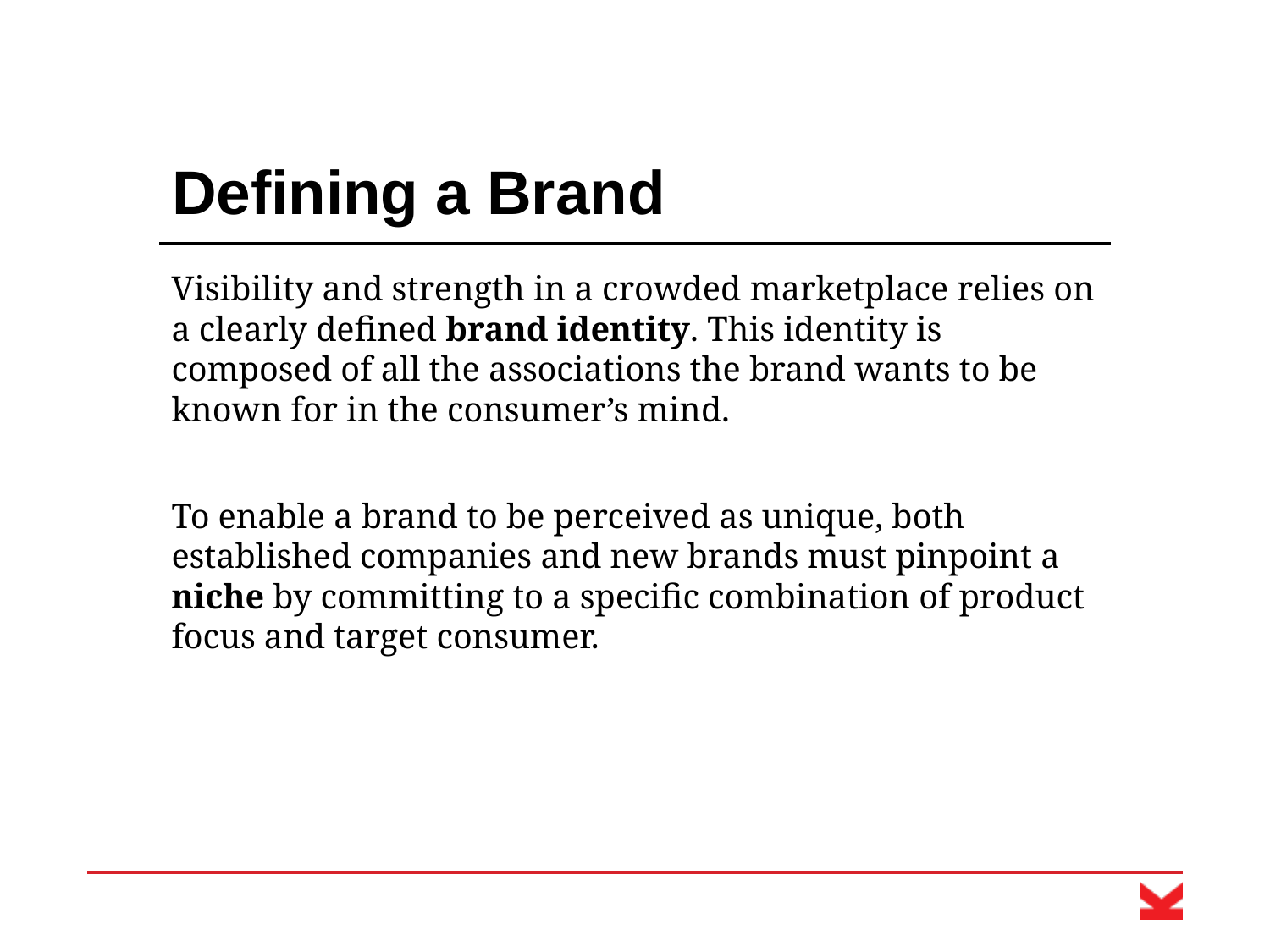

# Defining a Brand
Visibility and strength in a crowded marketplace relies on a clearly defined brand identity. This identity is composed of all the associations the brand wants to be known for in the consumer’s mind.

To enable a brand to be perceived as unique, both established companies and new brands must pinpoint a niche by committing to a specific combination of product focus and target consumer.